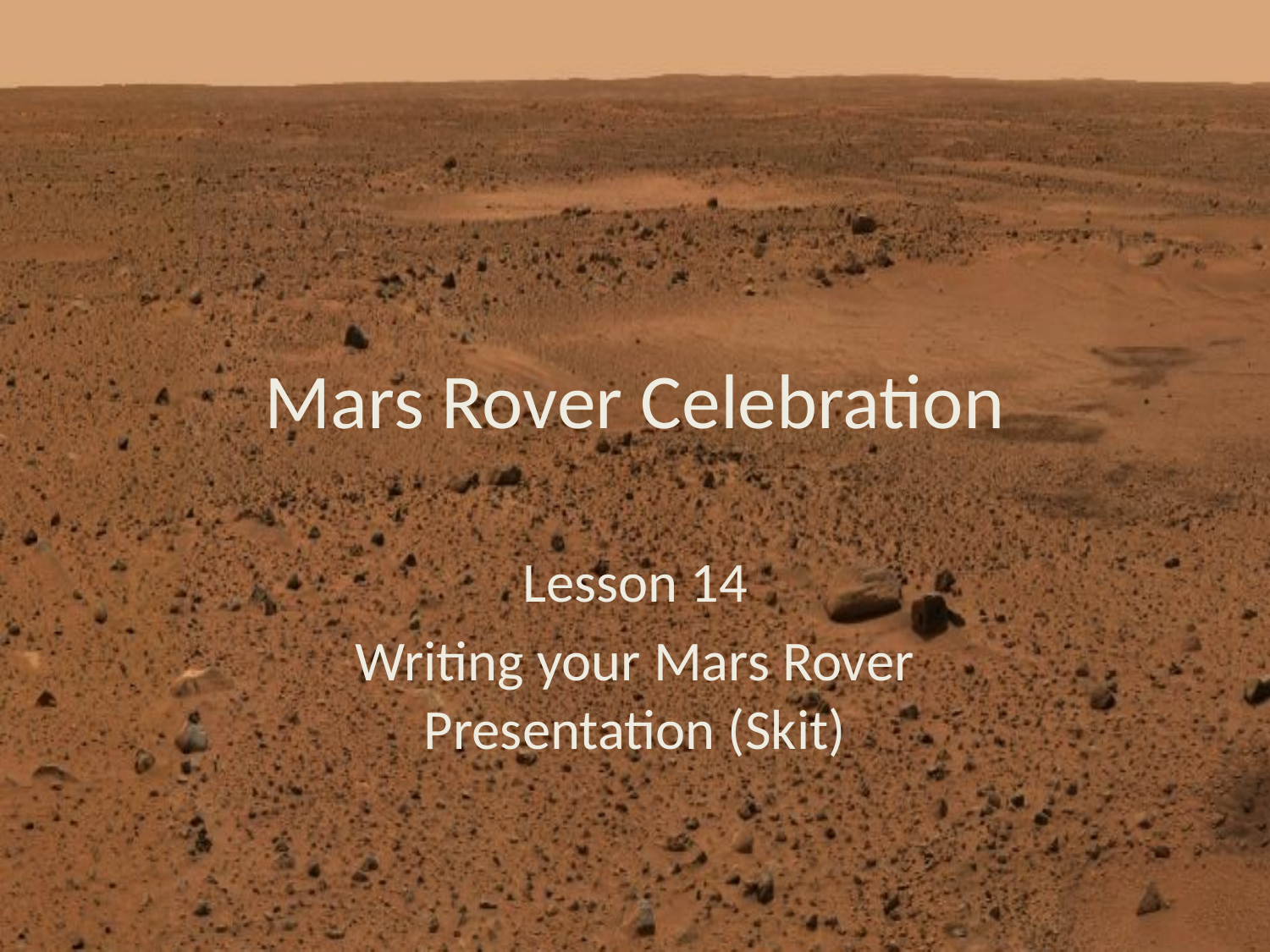

# Mars Rover Celebration
Lesson 14
Writing your Mars Rover Presentation (Skit)